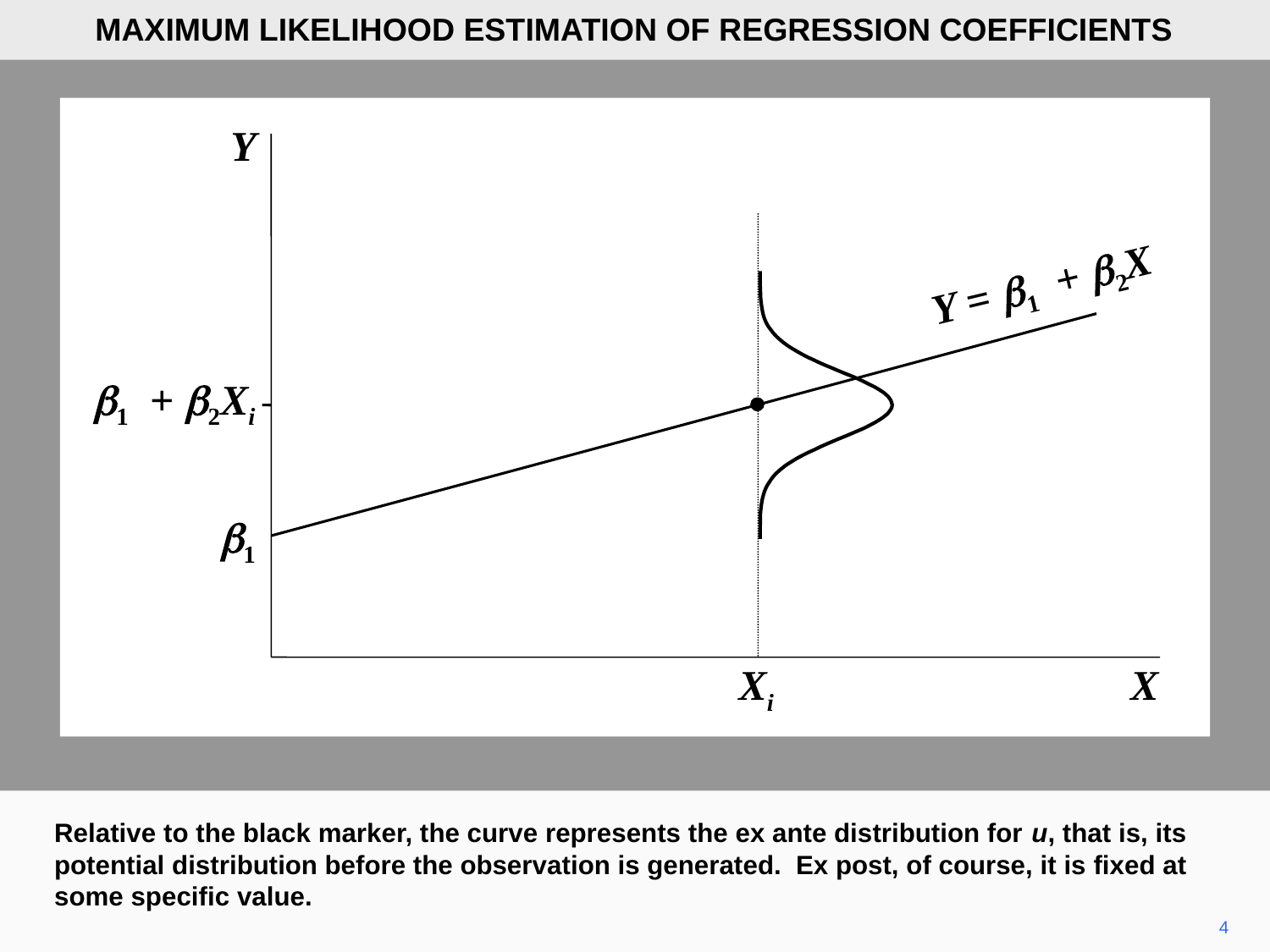

MAXIMUM LIKELIHOOD ESTIMATION OF REGRESSION COEFFICIENTS

Y

Y = β1 + β2X

β1 + β2Xi

β1
Xi
X

Relative to the black marker, the curve represents the ex ante distribution for u, that is, its potential distribution before the observation is generated.  Ex post, of course, it is fixed at some specific value.
4